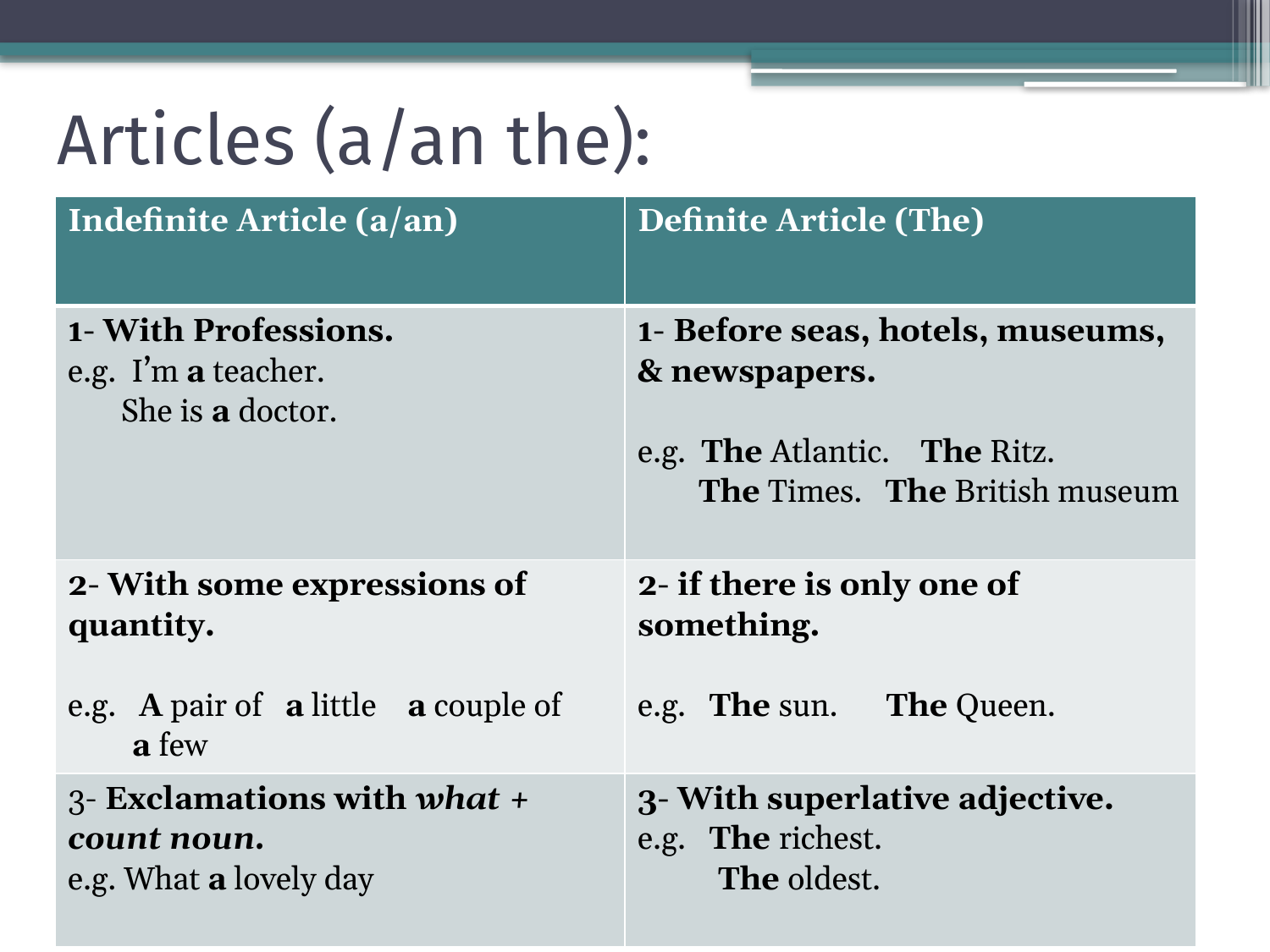

# Articles (a/an the):
| Indefinite Article (a/an) | Definite Article (The) |
| --- | --- |
| 1- With Professions. e.g. I’m a teacher. She is a doctor. | 1- Before seas, hotels, museums, & newspapers. e.g. The Atlantic. The Ritz. The Times. The British museum |
| 2- With some expressions of quantity. e.g. A pair of a little a couple of a few | 2- if there is only one of something. e.g. The sun. The Queen. |
| 3- Exclamations with what + count noun. e.g. What a lovely day | 3- With superlative adjective. e.g. The richest. The oldest. |